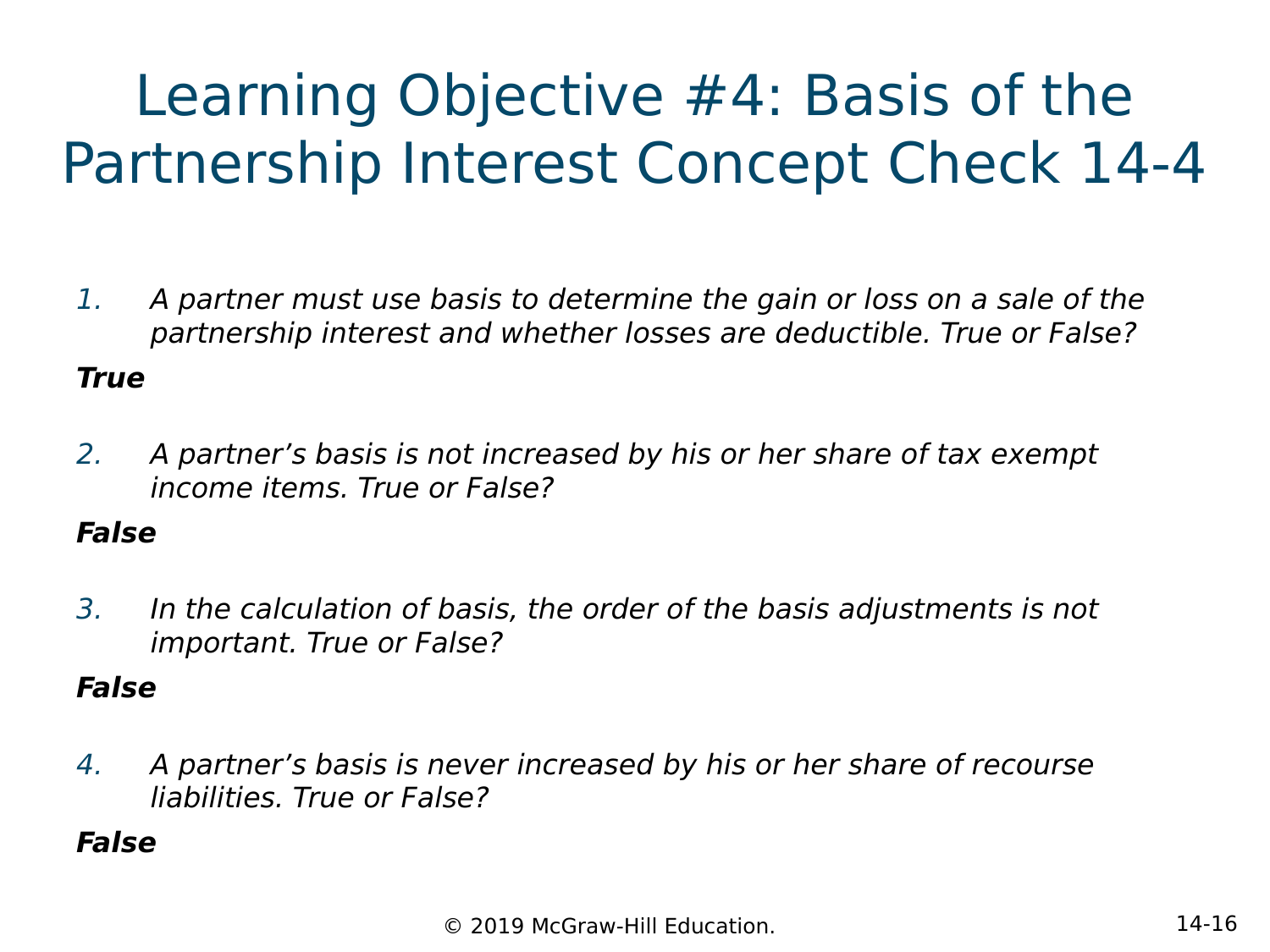

# Learning Objective #4: Basis of the Partnership Interest Concept Check 14-4
A partner must use basis to determine the gain or loss on a sale of the partnership interest and whether losses are deductible. True or False?
True
A partner’s basis is not increased by his or her share of tax exempt income items. True or False?
False
In the calculation of basis, the order of the basis adjustments is not important. True or False?
False
A partner’s basis is never increased by his or her share of recourse liabilities. True or False?
False